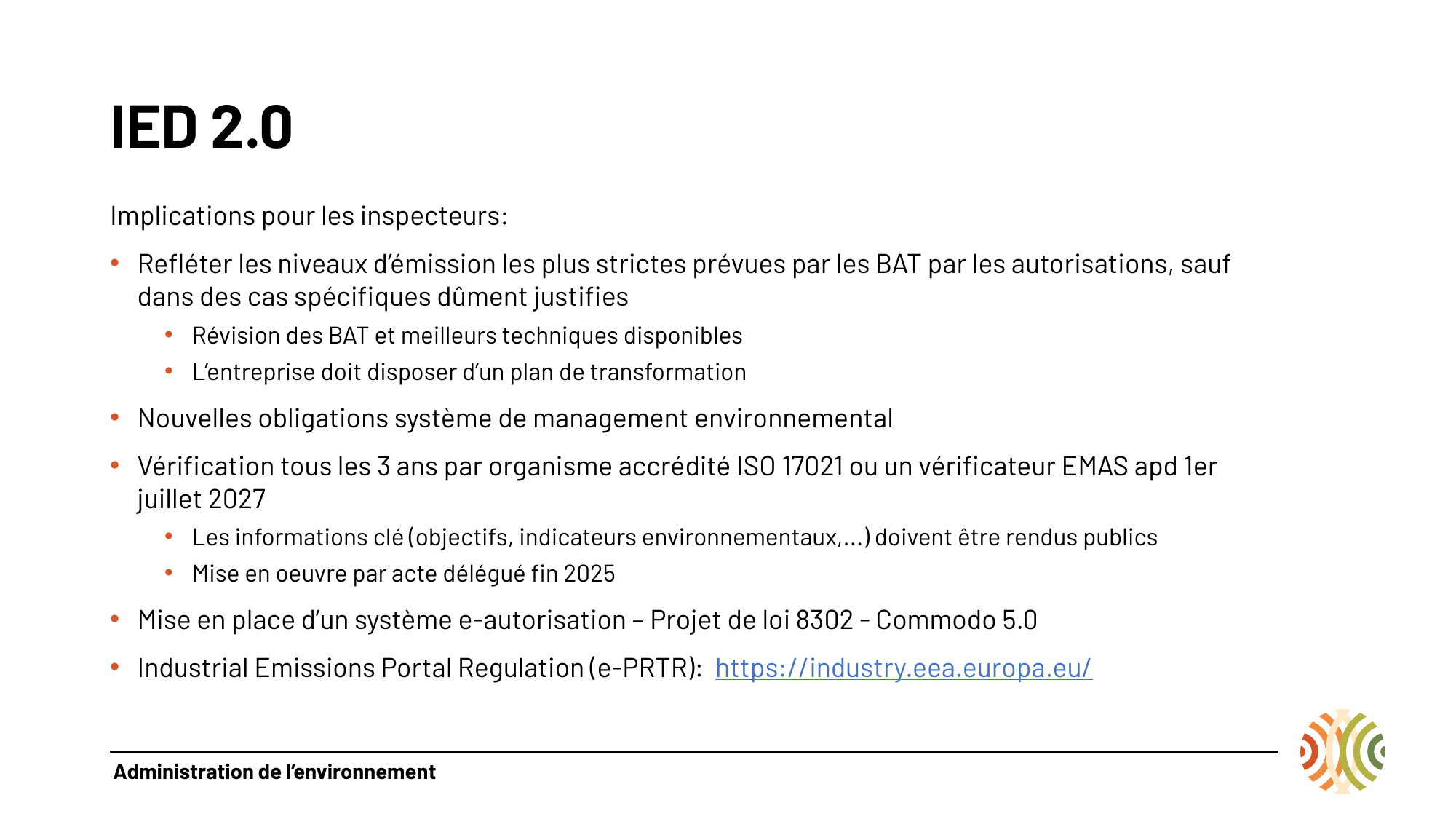

# IED 2.0
Implications pour les inspecteurs:
Refléter les niveaux d’émission les plus strictes prévues par les BAT par les autorisations, sauf dans des cas spécifiques dûment justifies
Révision des BAT et meilleurs techniques disponibles
L’entreprise doit disposer d’un plan de transformation
Nouvelles obligations système de management environnemental
Vérification tous les 3 ans par organisme accrédité ISO 17021 ou un vérificateur EMAS apd 1er juillet 2027
Les informations clé (objectifs, indicateurs environnementaux,...) doivent être rendus publics
Mise en oeuvre par acte délégué fin 2025
Mise en place d’un système e-autorisation – Projet de loi 8302 - Commodo 5.0
Industrial Emissions Portal Regulation (e-PRTR):  https://industry.eea.europa.eu/